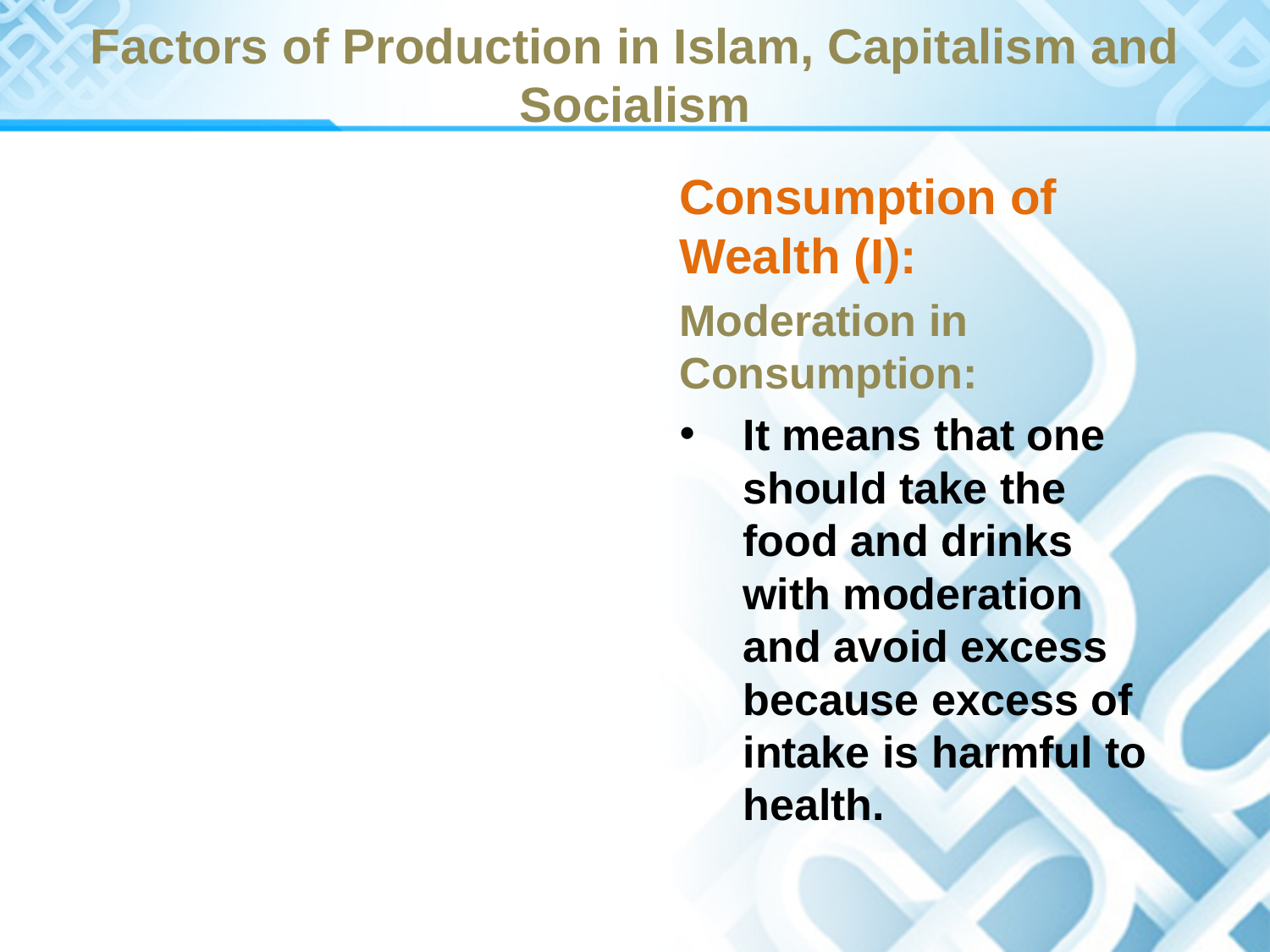

Factors of Production in Islam, Capitalism and Socialism
Consumption of Wealth (I):
Moderation in Consumption:
It means that one should take the food and drinks with moderation and avoid excess because excess of intake is harmful to health.